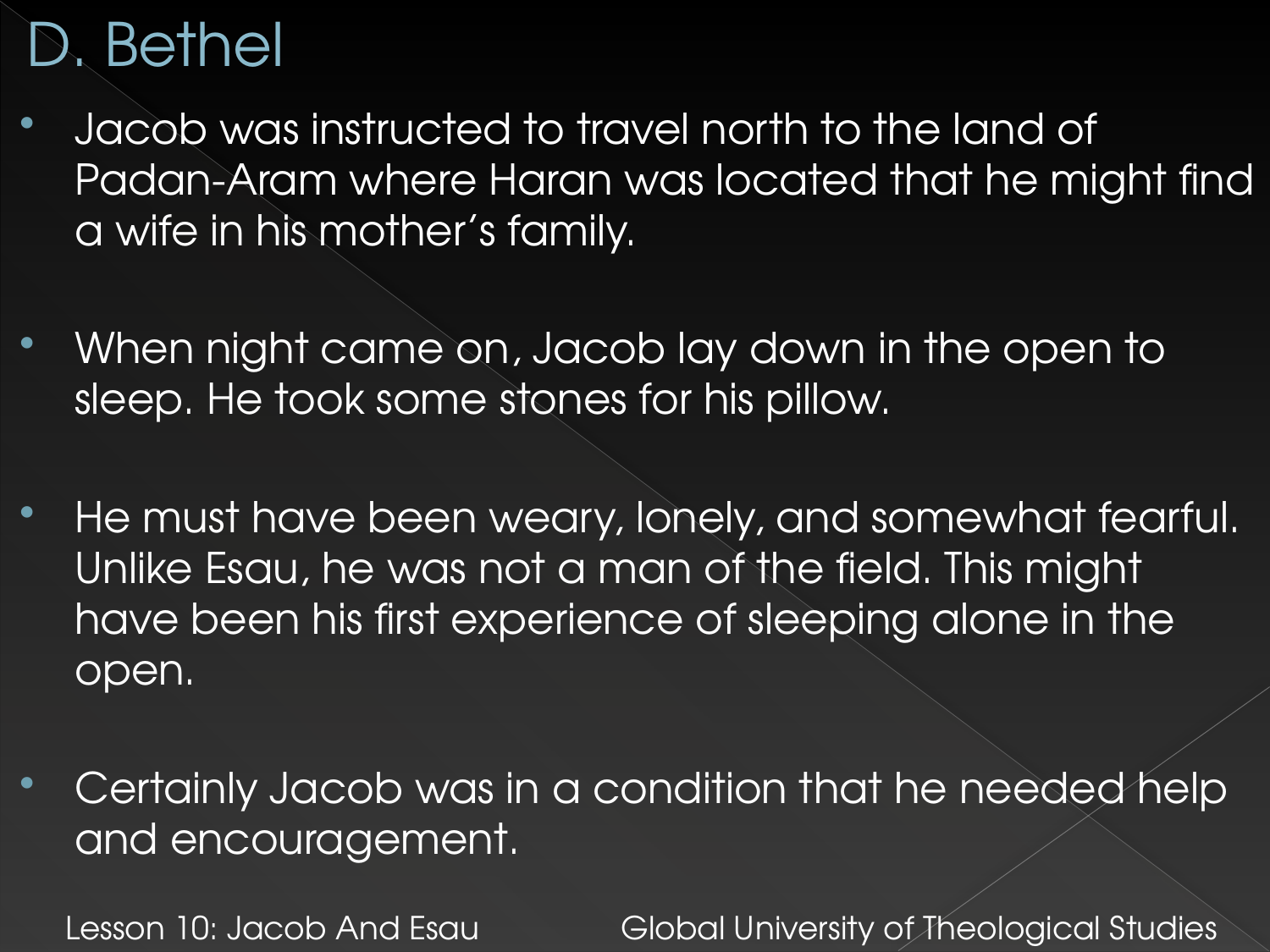

# D. Bethel
Jacob was instructed to travel north to the land of Padan-Aram where Haran was located that he might find a wife in his mother’s family.

When night came on, Jacob lay down in the open to sleep. He took some stones for his pillow.

He must have been weary, lonely, and somewhat fearful. Unlike Esau, he was not a man of the field. This might have been his first experience of sleeping alone in the open.

Certainly Jacob was in a condition that he needed help and encouragement.
Lesson 10: Jacob And Esau                Global University of Theological Studies